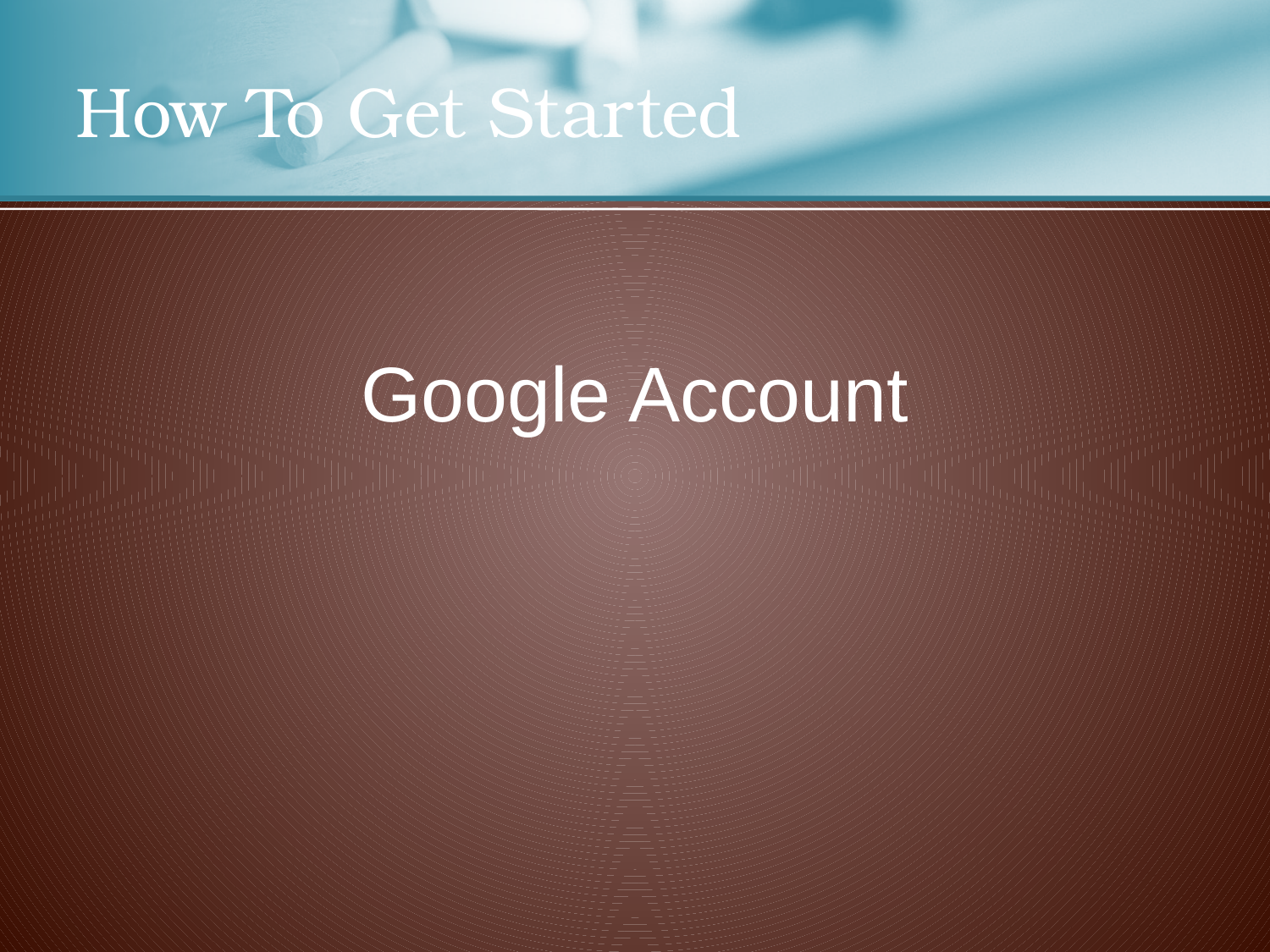

# How To Get Started

Google Account